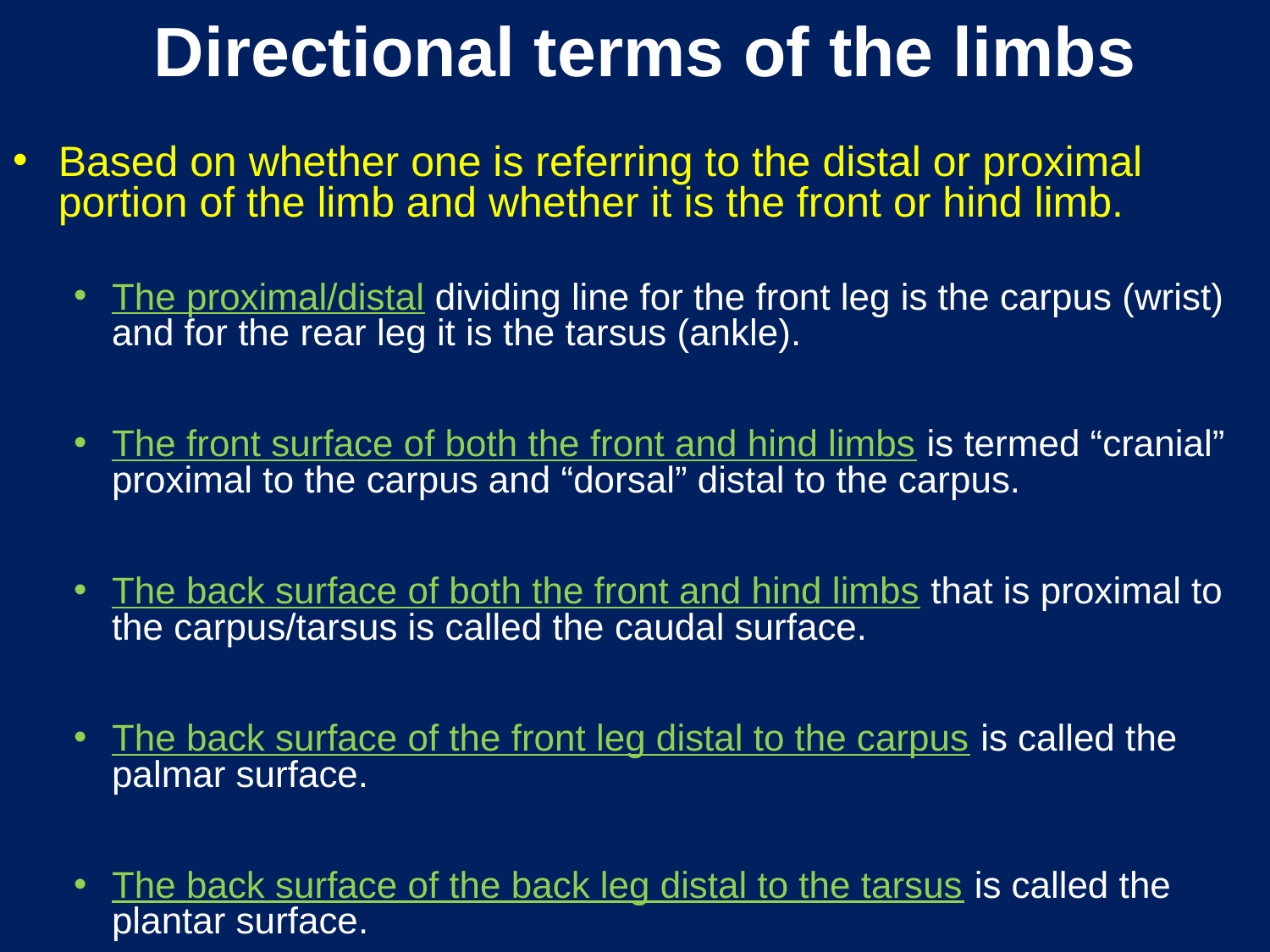

# Directional terms of the limbs
Based on whether one is referring to the distal or proximal portion of the limb and whether it is the front or hind limb.

The proximal/distal dividing line for the front leg is the carpus (wrist) and for the rear leg it is the tarsus (ankle).

The front surface of both the front and hind limbs is termed “cranial” proximal to the carpus and “dorsal” distal to the carpus.

The back surface of both the front and hind limbs that is proximal to the carpus/tarsus is called the caudal surface.

The back surface of the front leg distal to the carpus is called the palmar surface.

The back surface of the back leg distal to the tarsus is called the plantar surface.